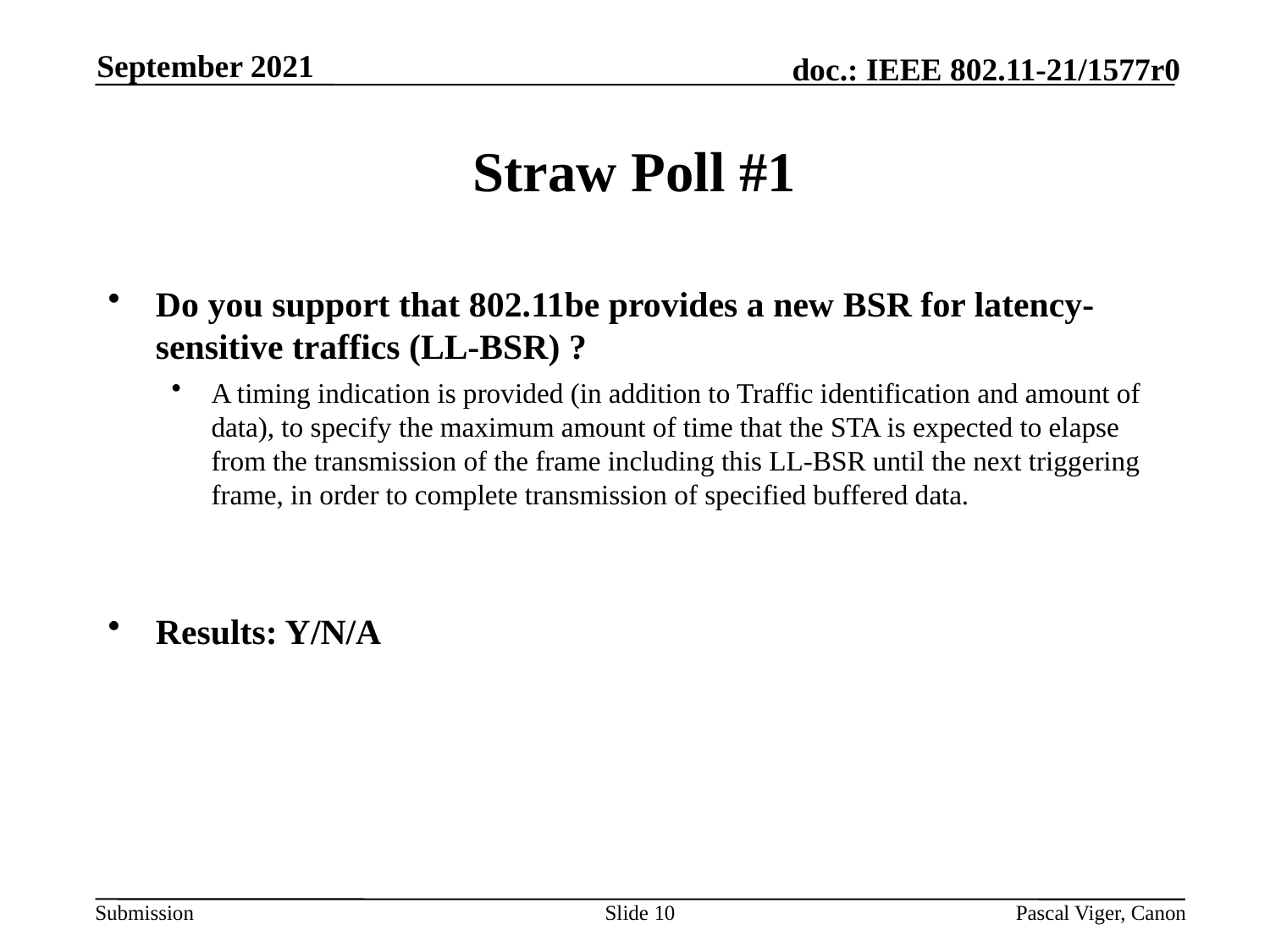

September 2021
# Straw Poll #1
Do you support that 802.11be provides a new BSR for latency-sensitive traffics (LL-BSR) ?
A timing indication is provided (in addition to Traffic identification and amount of data), to specify the maximum amount of time that the STA is expected to elapse from the transmission of the frame including this LL-BSR until the next triggering frame, in order to complete transmission of specified buffered data.

Results: Y/N/A

Slide 10
Pascal Viger, Canon